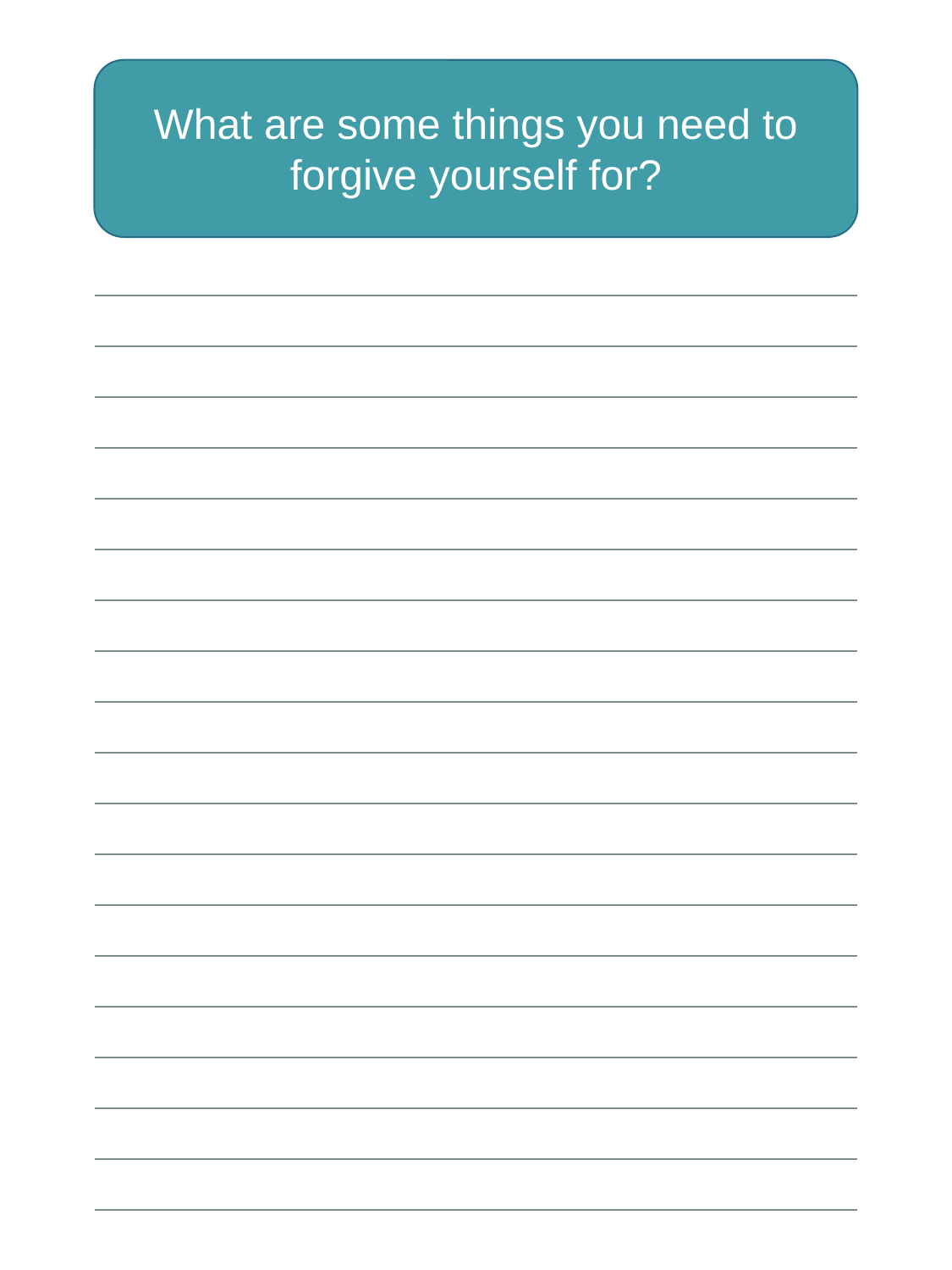

What are some things you need to forgive yourself for?
|  |
| --- |
|  |
|  |
|  |
|  |
|  |
|  |
|  |
|  |
|  |
|  |
|  |
|  |
|  |
|  |
|  |
|  |
|  |